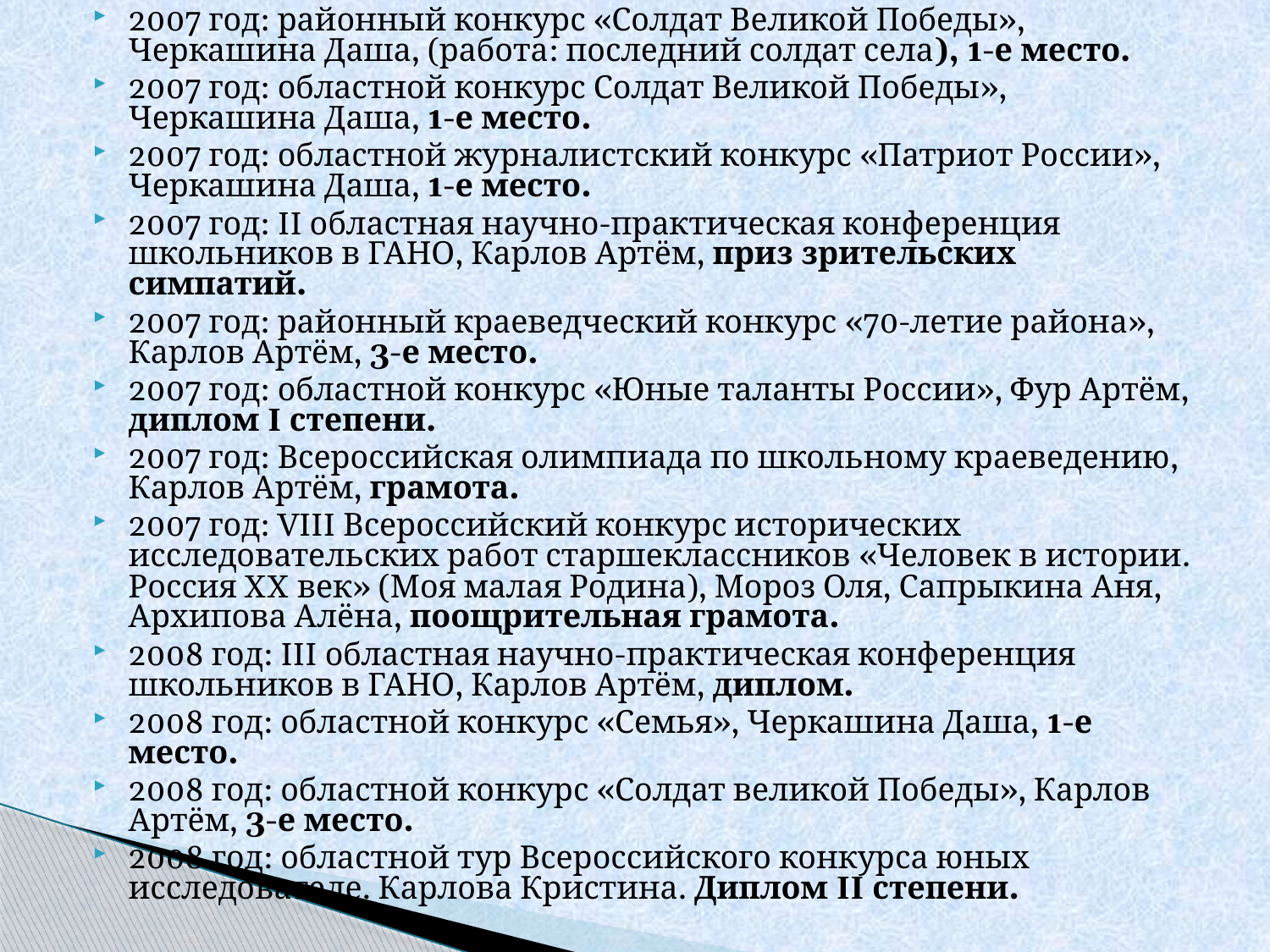

2007 год: районный конкурс «Солдат Великой Победы», Черкашина Даша, (работа: последний солдат села), 1-е место.
2007 год: областной конкурс Солдат Великой Победы», Черкашина Даша, 1-е место.
2007 год: областной журналистский конкурс «Патриот России», Черкашина Даша, 1-е место.
2007 год: II областная научно-практическая конференция школьников в ГАНО, Карлов Артём, приз зрительских симпатий.
2007 год: районный краеведческий конкурс «70-летие района», Карлов Артём, 3-е место.
2007 год: областной конкурс «Юные таланты России», Фур Артём, диплом I степени.
2007 год: Всероссийская олимпиада по школьному краеведению, Карлов Артём, грамота.
2007 год: VIII Всероссийский конкурс исторических исследовательских работ старшеклассников «Человек в истории. Россия XX век» (Моя малая Родина), Мороз Оля, Сапрыкина Аня, Архипова Алёна, поощрительная грамота.
2008 год: III областная научно-практическая конференция школьников в ГАНО, Карлов Артём, диплом.
2008 год: областной конкурс «Семья», Черкашина Даша, 1-е место.
2008 год: областной конкурс «Солдат великой Победы», Карлов Артём, 3-е место.
2008 год: областной тур Всероссийского конкурса юных исследователе. Карлова Кристина. Диплом II степени.
#